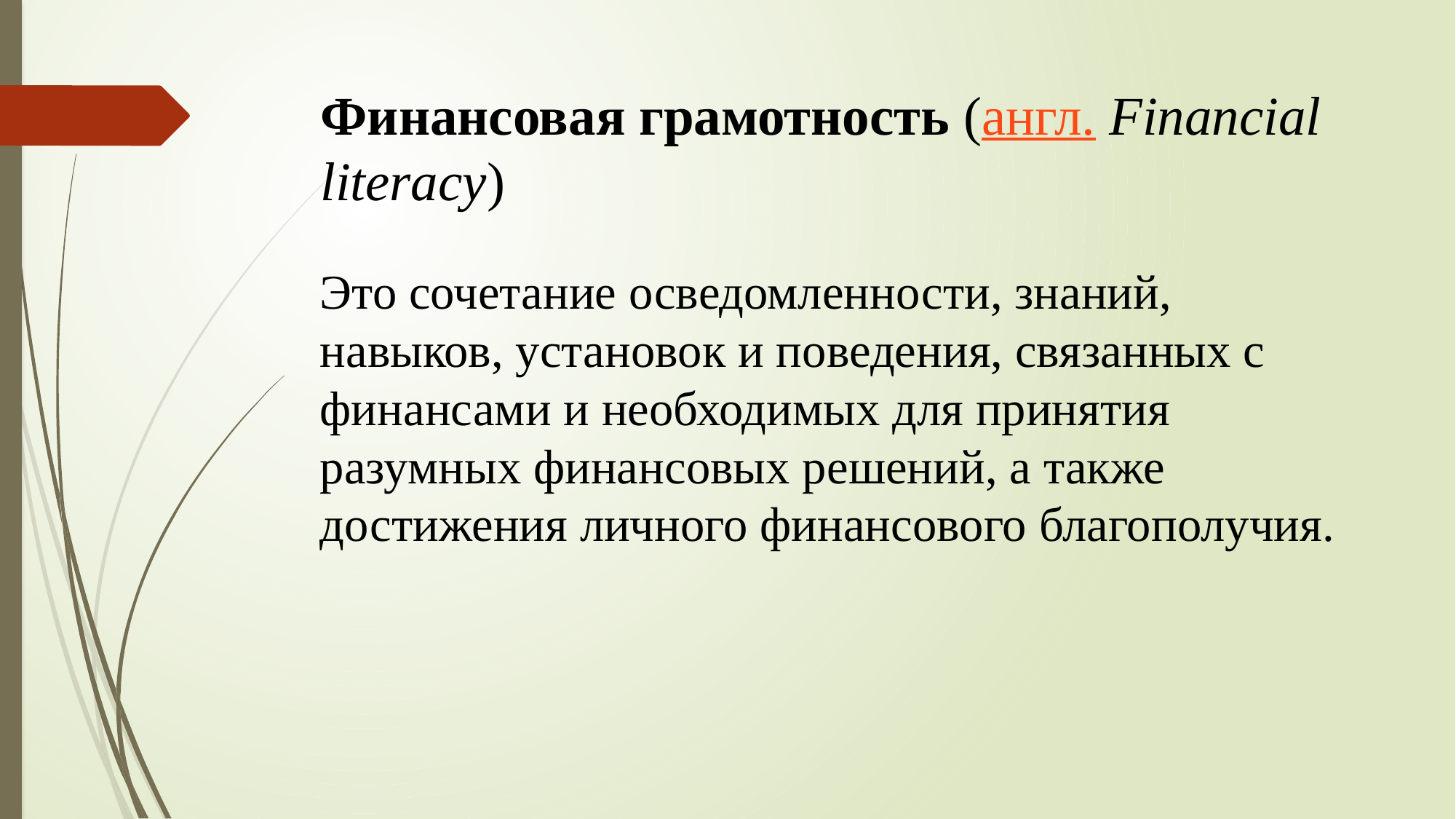

# Финансовая грамотность (англ. Financial literacy)
Это сочетание осведомленности, знаний, навыков, установок и поведения, связанных с финансами и необходимых для принятия разумных финансовых решений, а также достижения личного финансового благополучия.